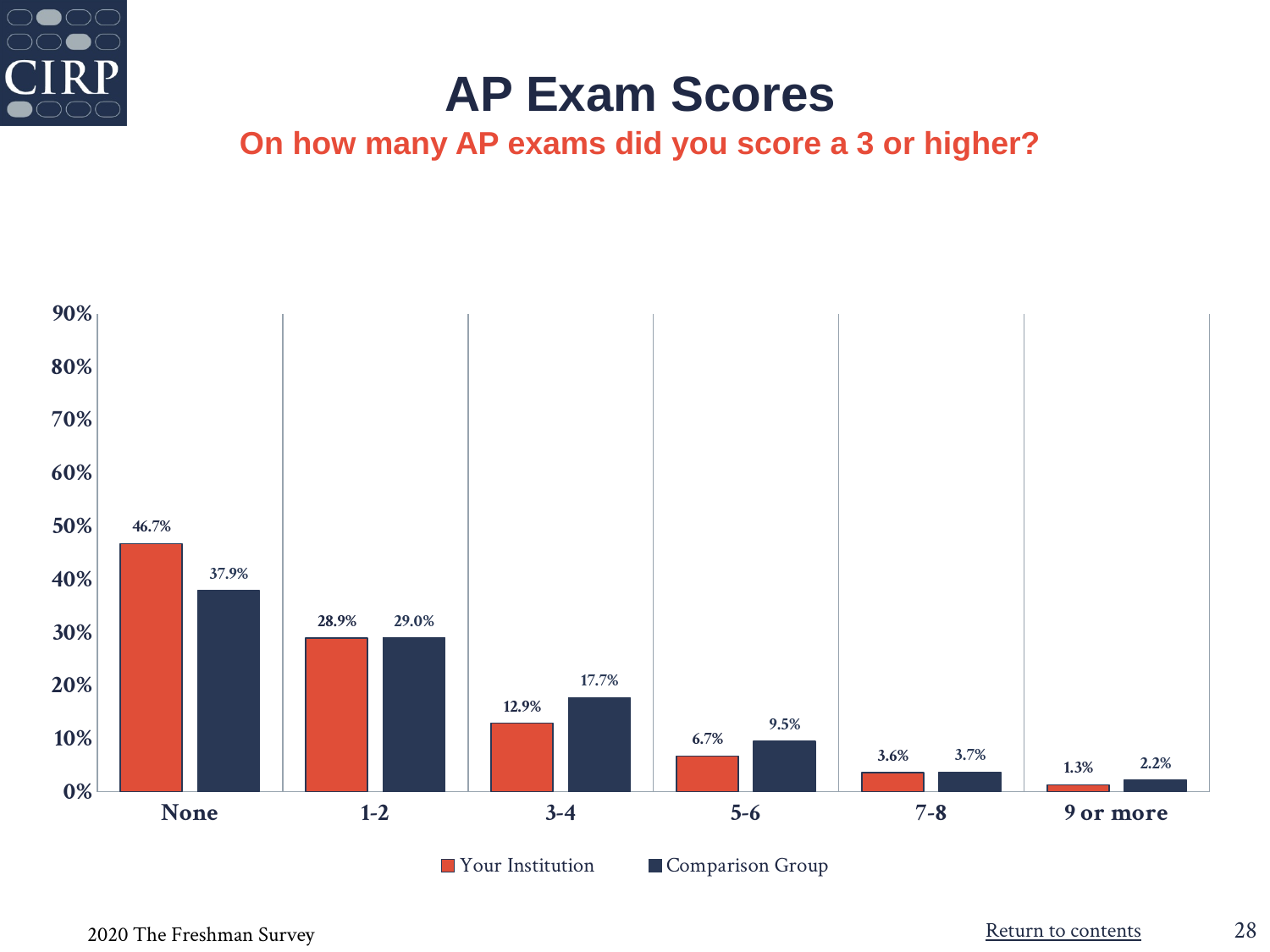

# AP Exam Scores
On how many AP exams did you score a 3 or higher?

### Chart: Sex

| Category |
|---|

### Chart

| Category | Your Institution | Comparison Group |
|---|---|---|
| None | 0.467 | 0.379 |
| 1-2 | 0.289 | 0.29 |
| 3-4 | 0.129 | 0.177 |
| 5-6 | 0.067 | 0.095 |
| 7-8 | 0.036 | 0.037 |
| 9 or more | 0.013 | 0.022 |
2020 The Freshman Survey
Return to contents
28